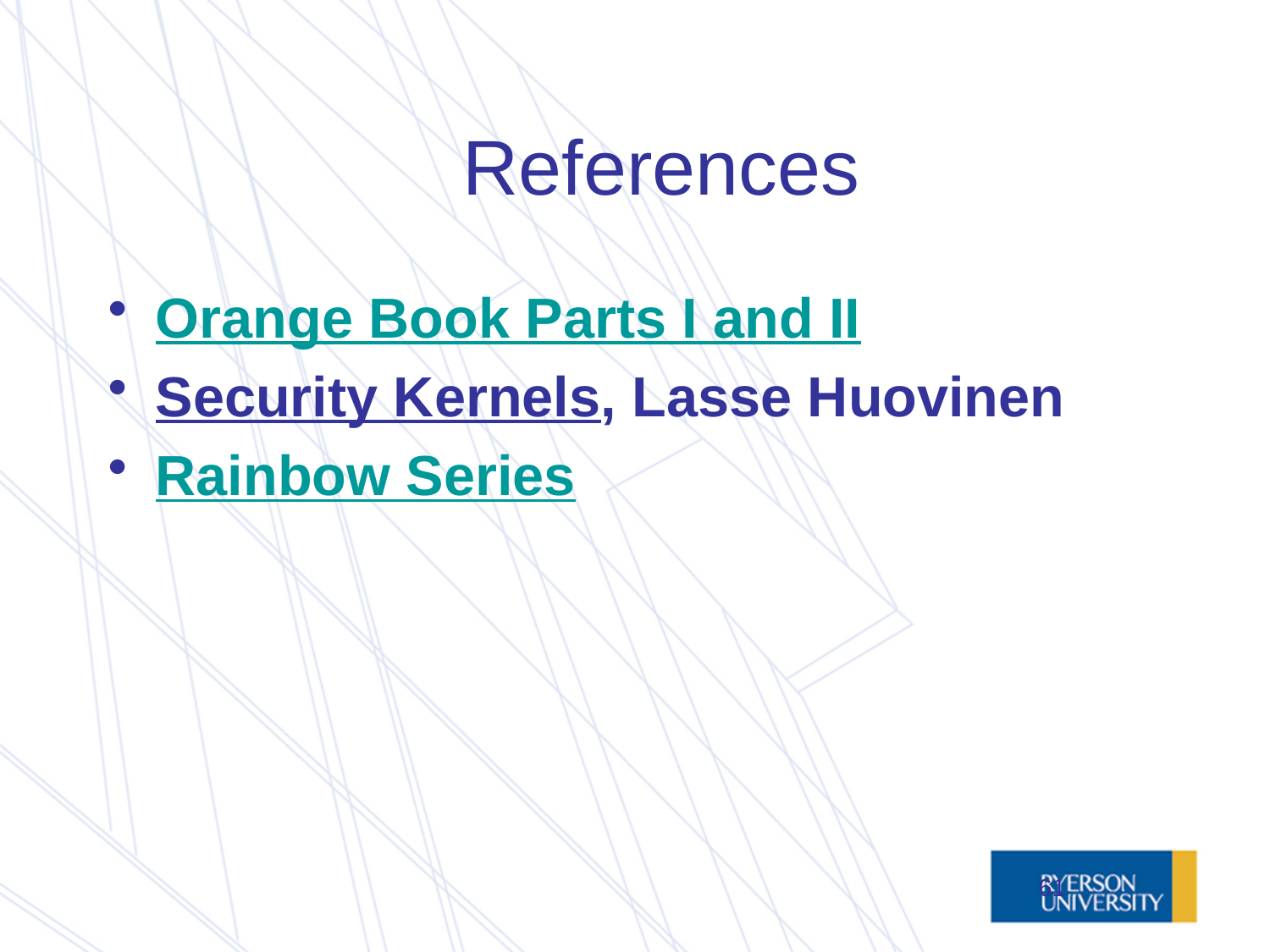

# References
Orange Book Parts I and II
Security Kernels, Lasse Huovinen
Rainbow Series

61